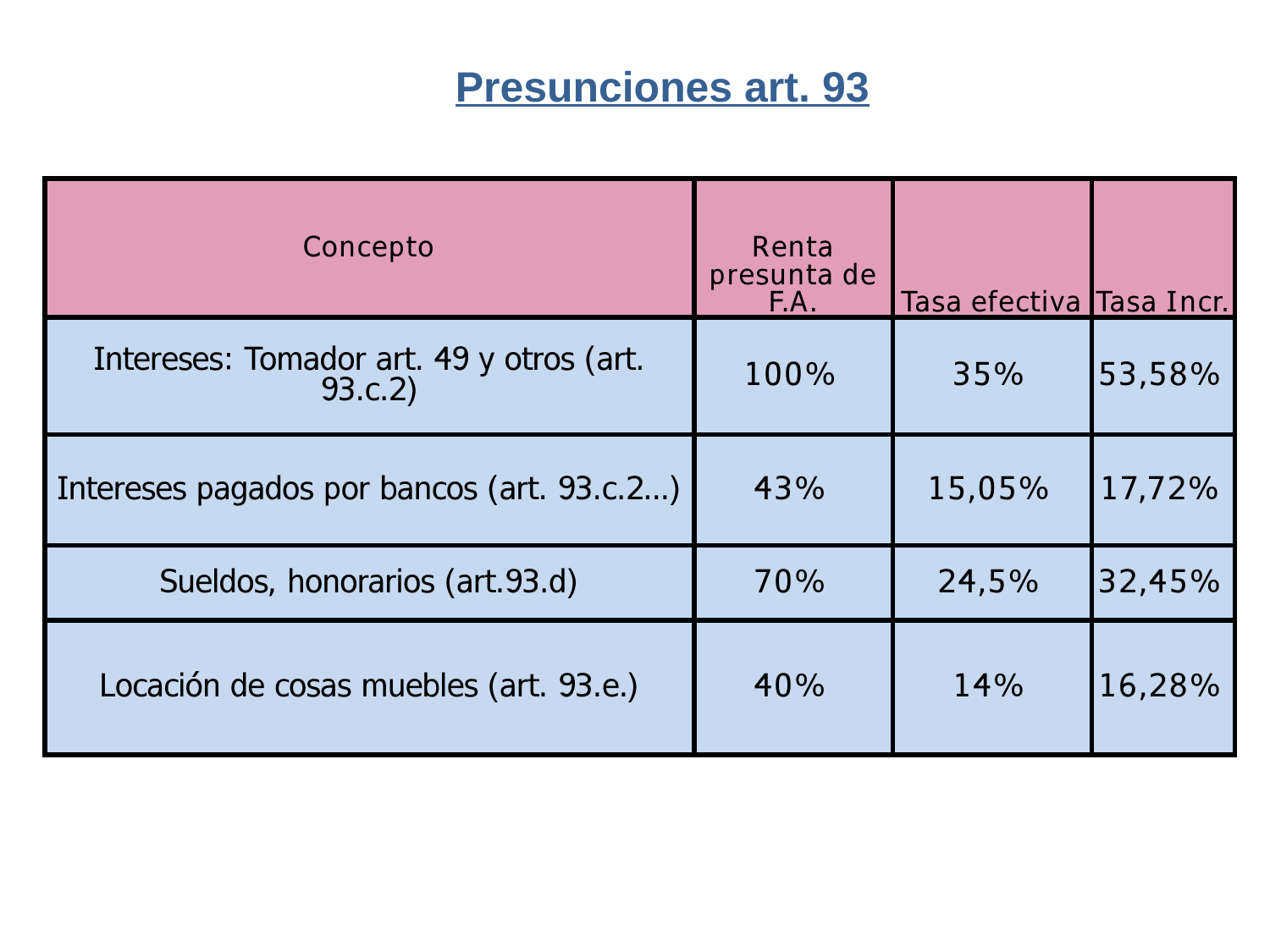

Presunciones art. 93
| Concepto | Renta presunta de F.A. | Tasa efectiva | Tasa Incr. |
| --- | --- | --- | --- |
| Intereses: Tomador art. 49 y otros (art. 93.c.2) | 100% | 35% | 53,58% |
| Intereses pagados por bancos (art. 93.c.2…) | 43% | 15,05% | 17,72% |
| Sueldos, honorarios (art.93.d) | 70% | 24,5% | 32,45% |
| Locación de cosas muebles (art. 93.e.) | 40% | 14% | 16,28% |